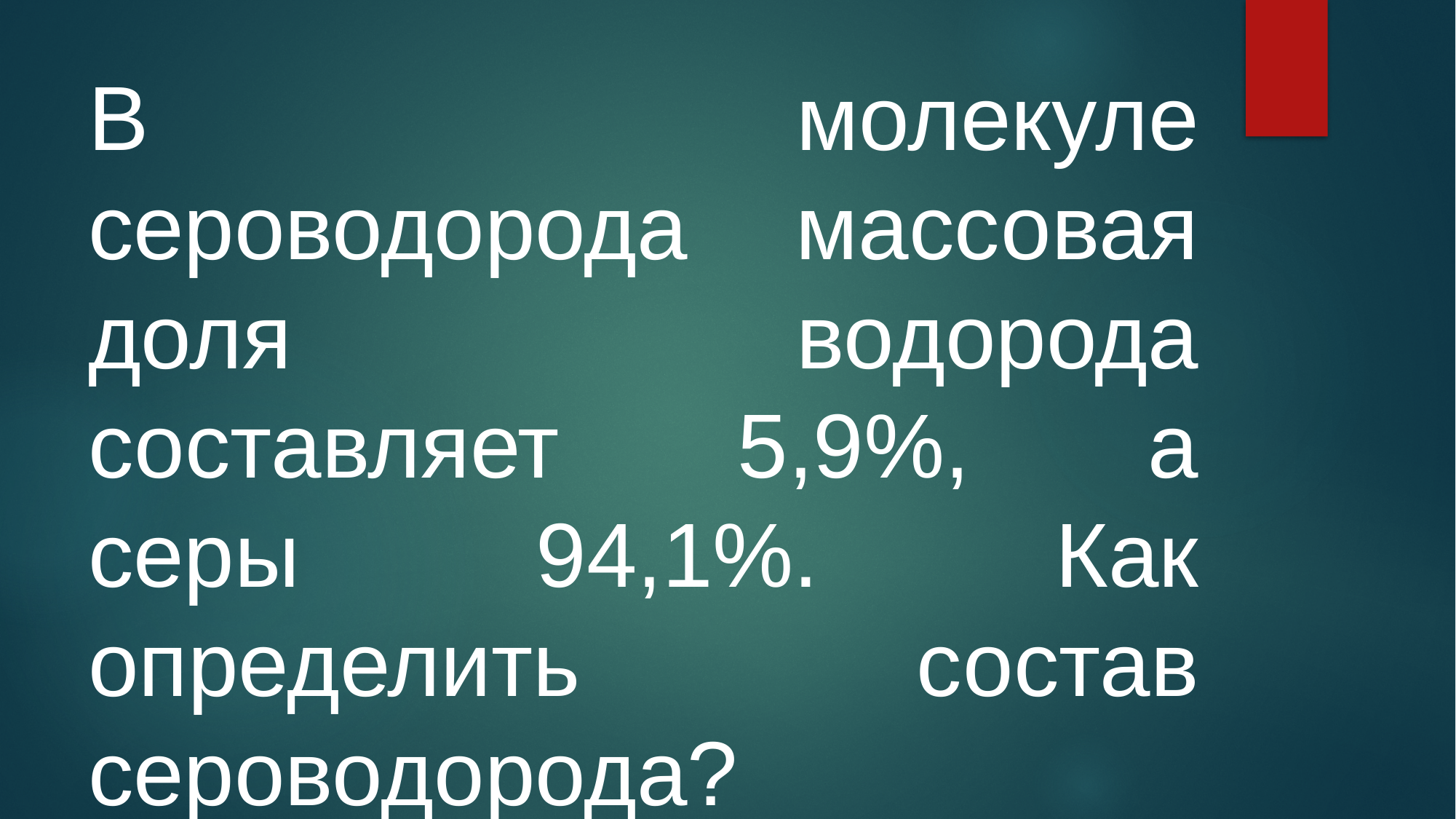

# В молекуле сероводорода массовая доля водорода составляет 5,9%, а серы 94,1%. Как определить состав сероводорода?